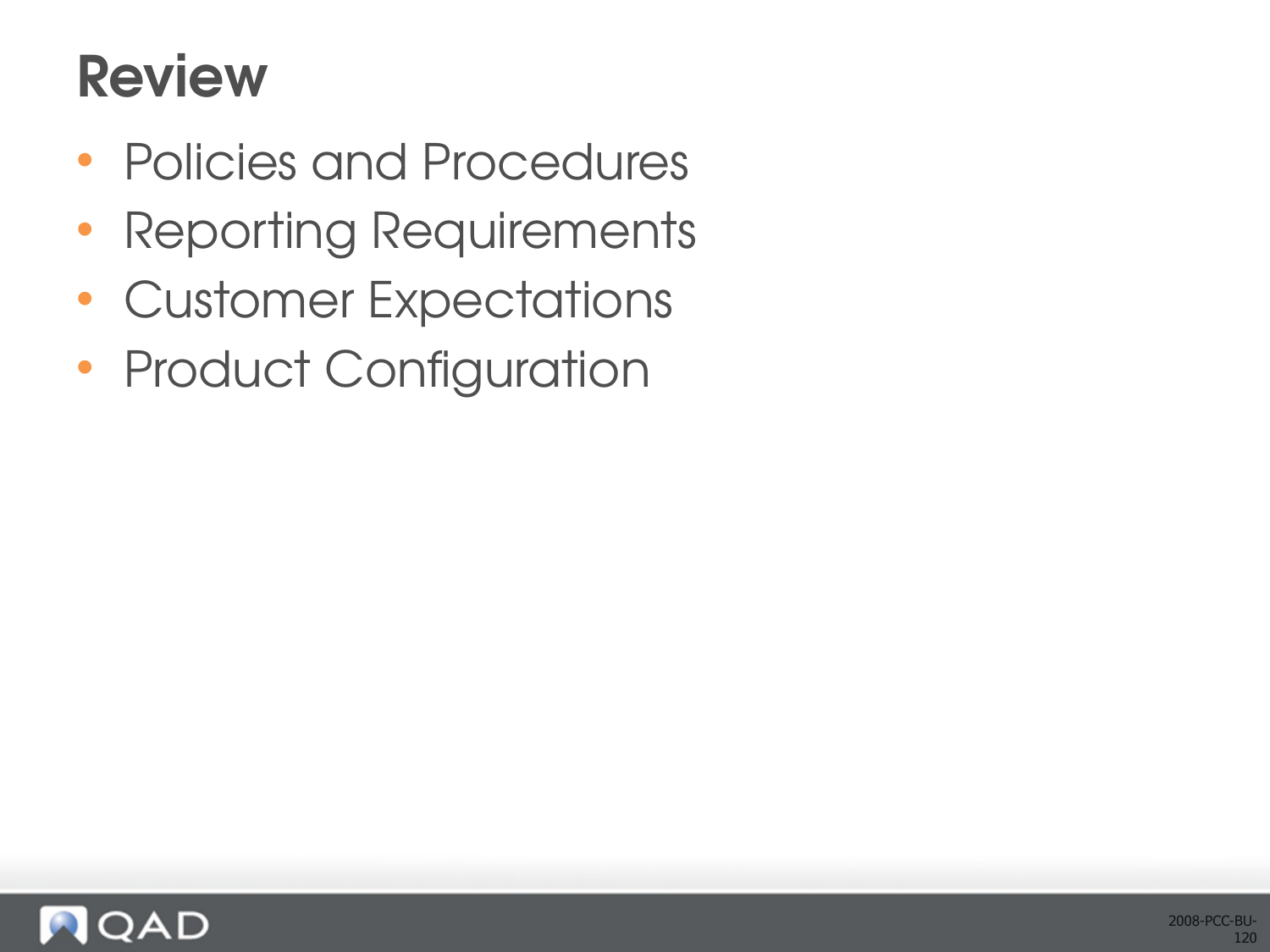

# Review
Policies and Procedures
Reporting Requirements
Customer Expectations
Product Configuration
2008-PCC-BU-120